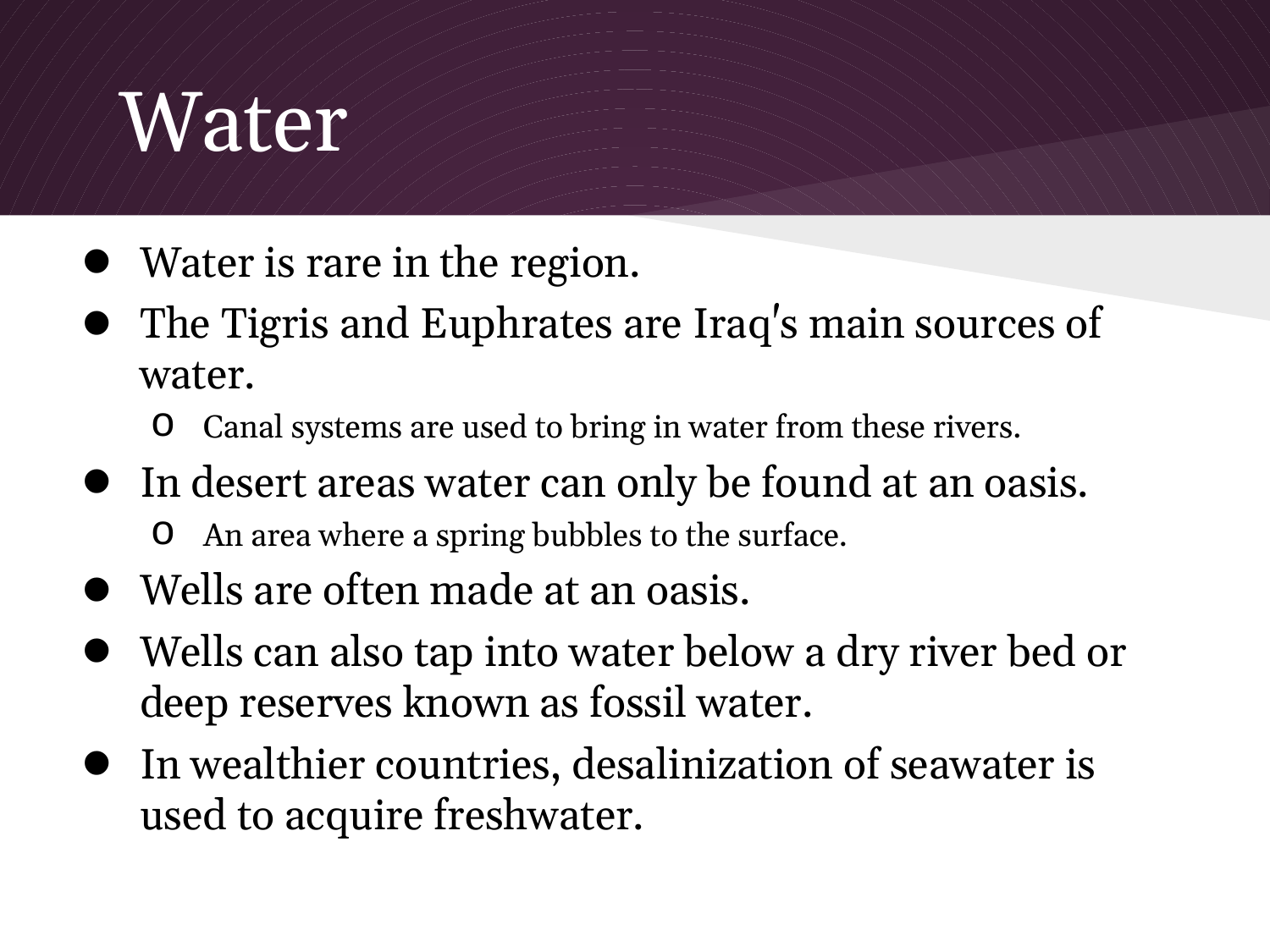

# Water
Water is rare in the region.
The Tigris and Euphrates are Iraq's main sources of water.
Canal systems are used to bring in water from these rivers.
In desert areas water can only be found at an oasis.
An area where a spring bubbles to the surface.
Wells are often made at an oasis.
Wells can also tap into water below a dry river bed or deep reserves known as fossil water.
In wealthier countries, desalinization of seawater is used to acquire freshwater.